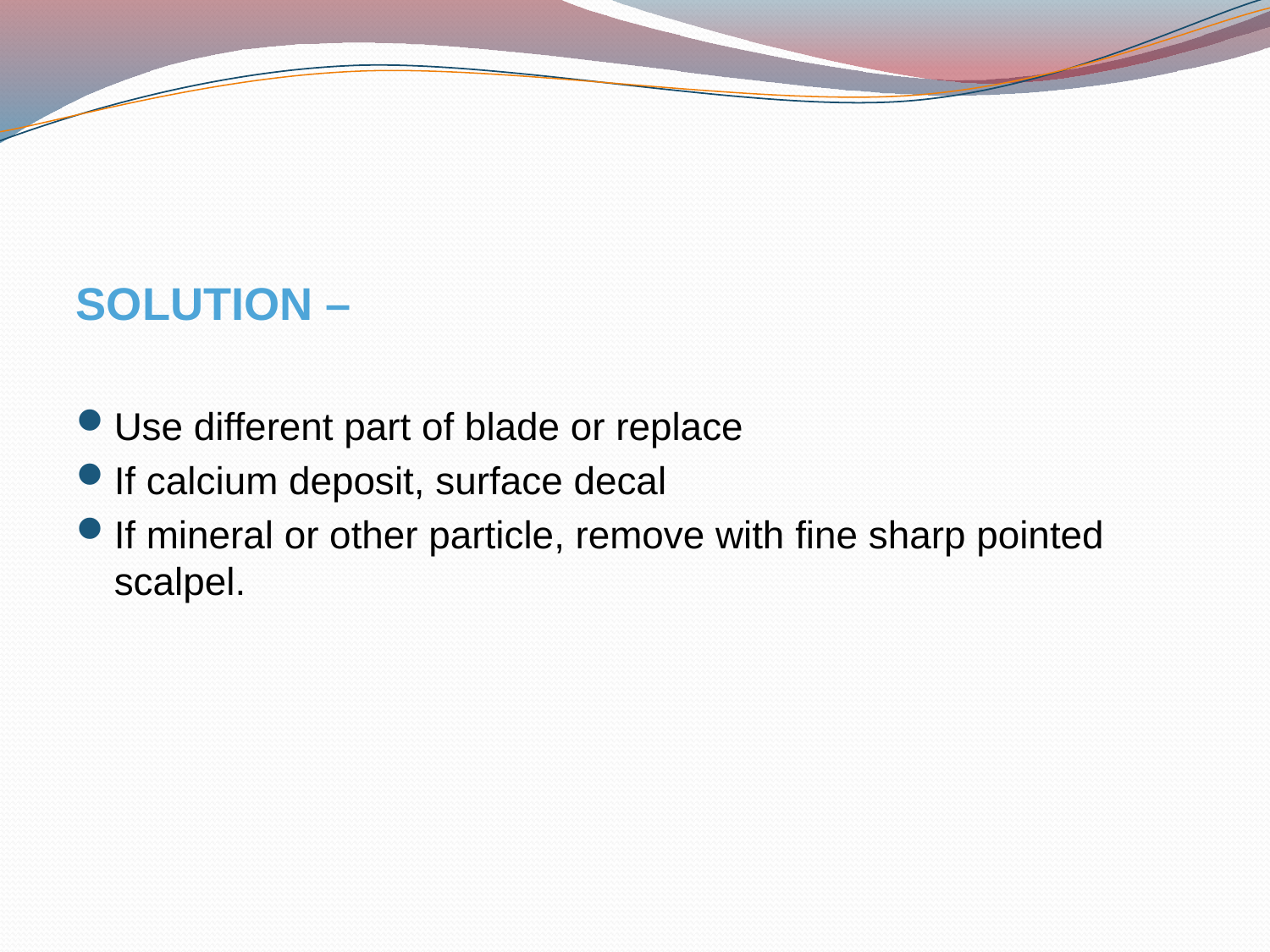

SOLUTION –

Use different part of blade or replace
If calcium deposit, surface decal
If mineral or other particle, remove with fine sharp pointed scalpel.